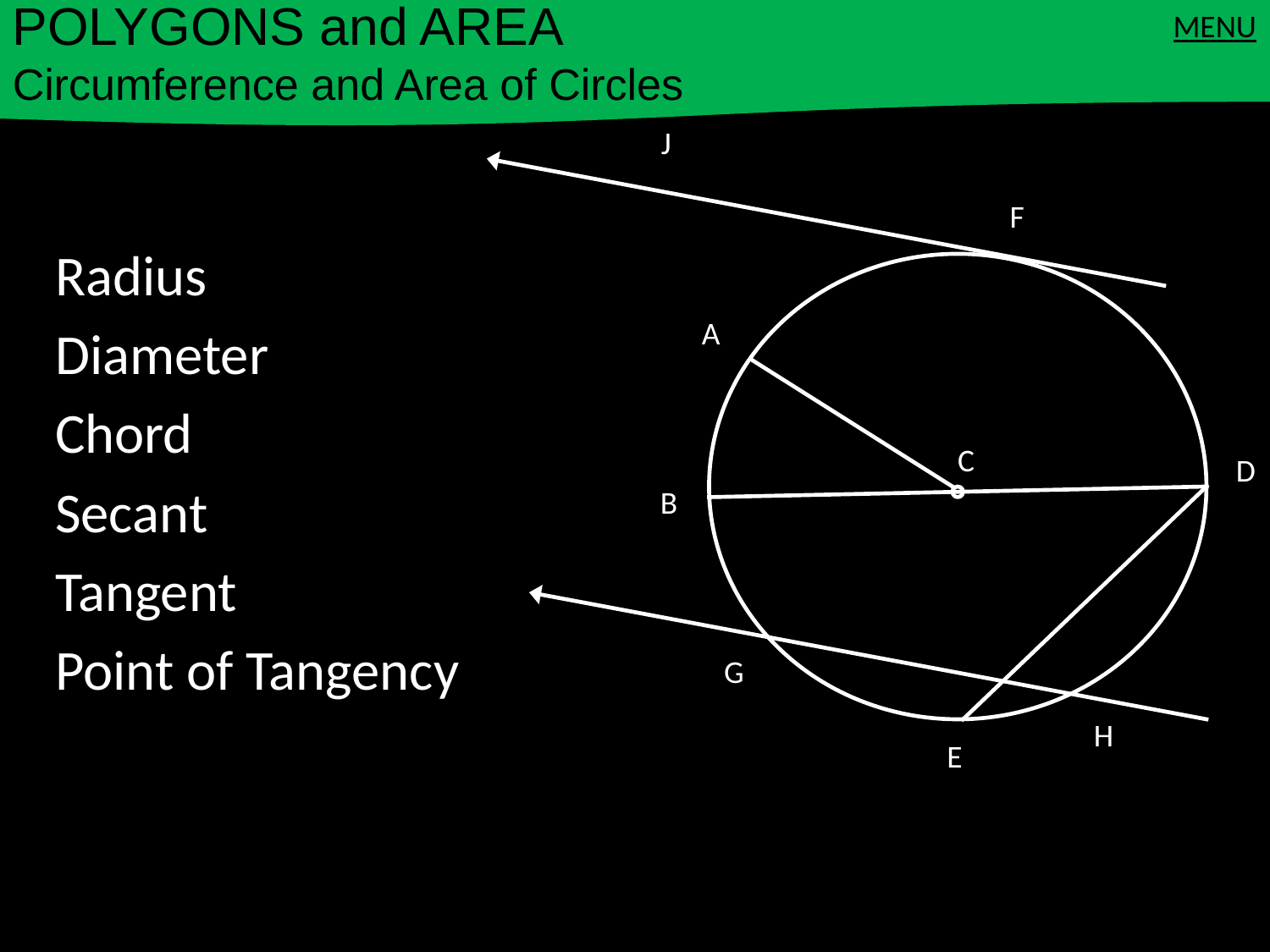

POLYGONS and AREA
Circumference and Area of Circles
MENU
J

F
Radius
Diameter
Chord
Secant
Tangent
Point of Tangency

A

C
D
B

G
H
E